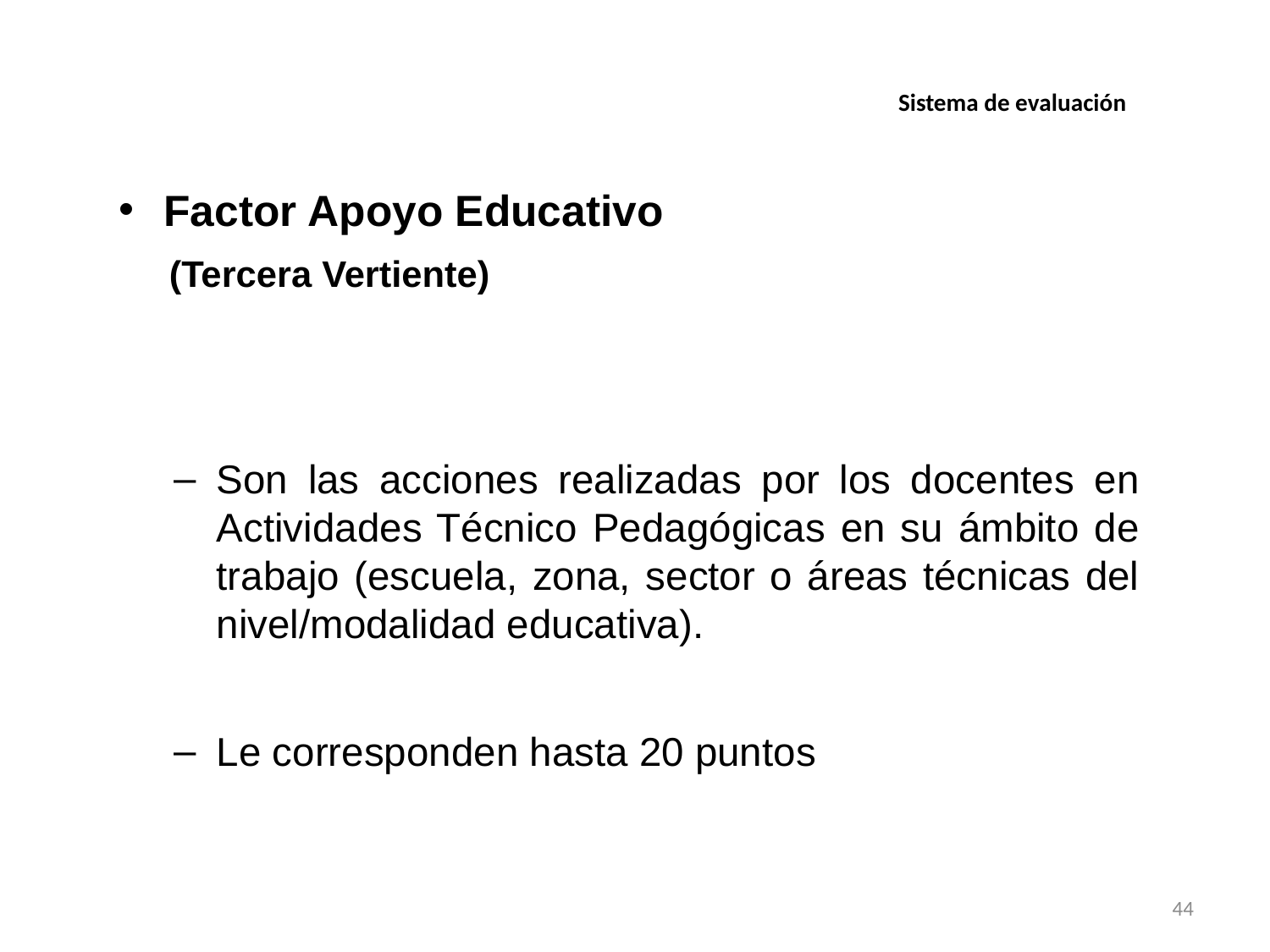

Sistema de evaluación
Factor Apoyo Educativo
   (Tercera Vertiente)

Son las acciones realizadas por los docentes en Actividades Técnico Pedagógicas en su ámbito de trabajo (escuela, zona, sector o áreas técnicas del nivel/modalidad educativa).

Le corresponden hasta 20 puntos

44